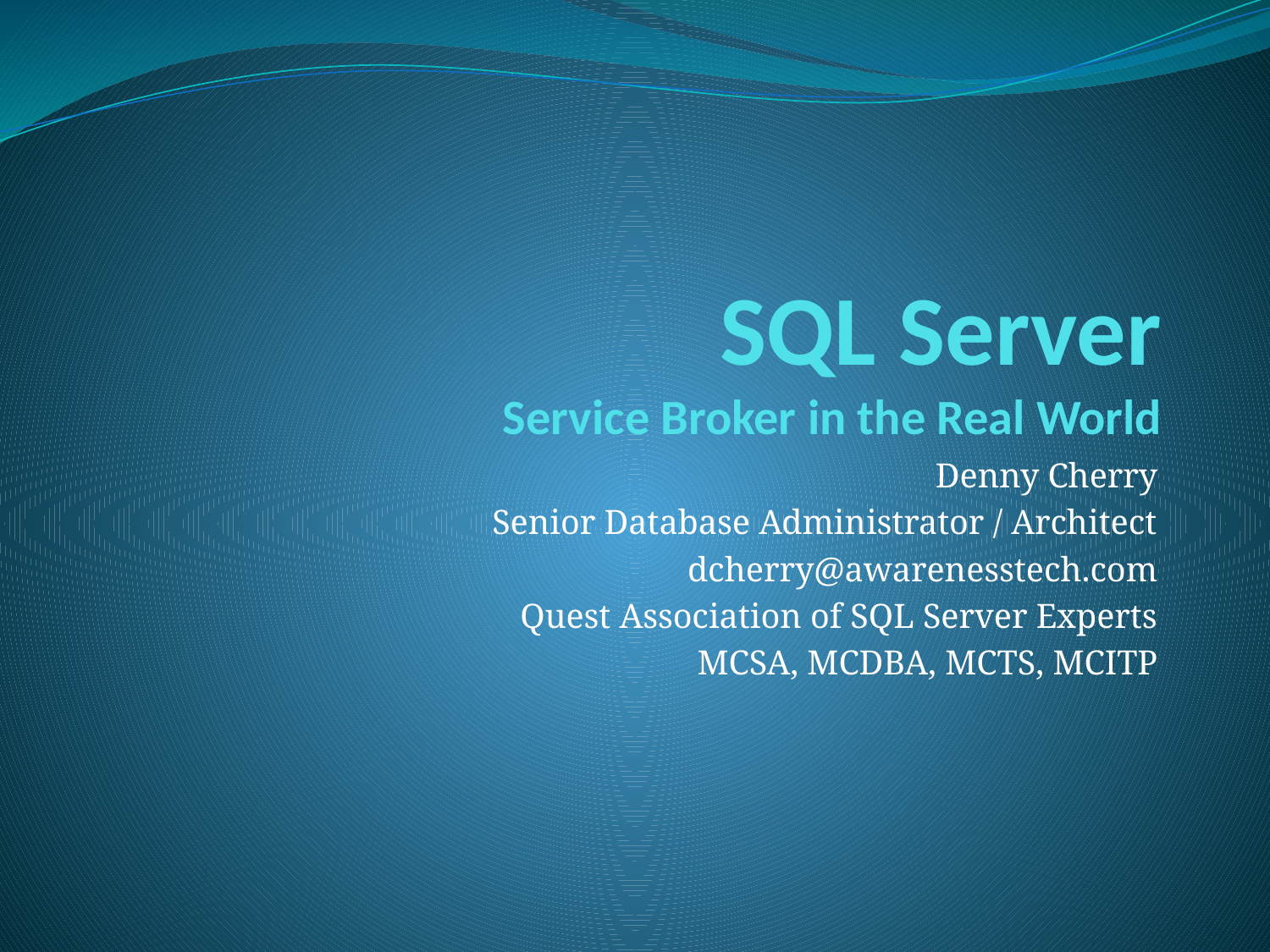

# SQL Server Service Broker in the Real World
Denny Cherry
Senior Database Administrator / Architect
dcherry@awarenesstech.com
Quest Association of SQL Server Experts
MCSA, MCDBA, MCTS, MCITP